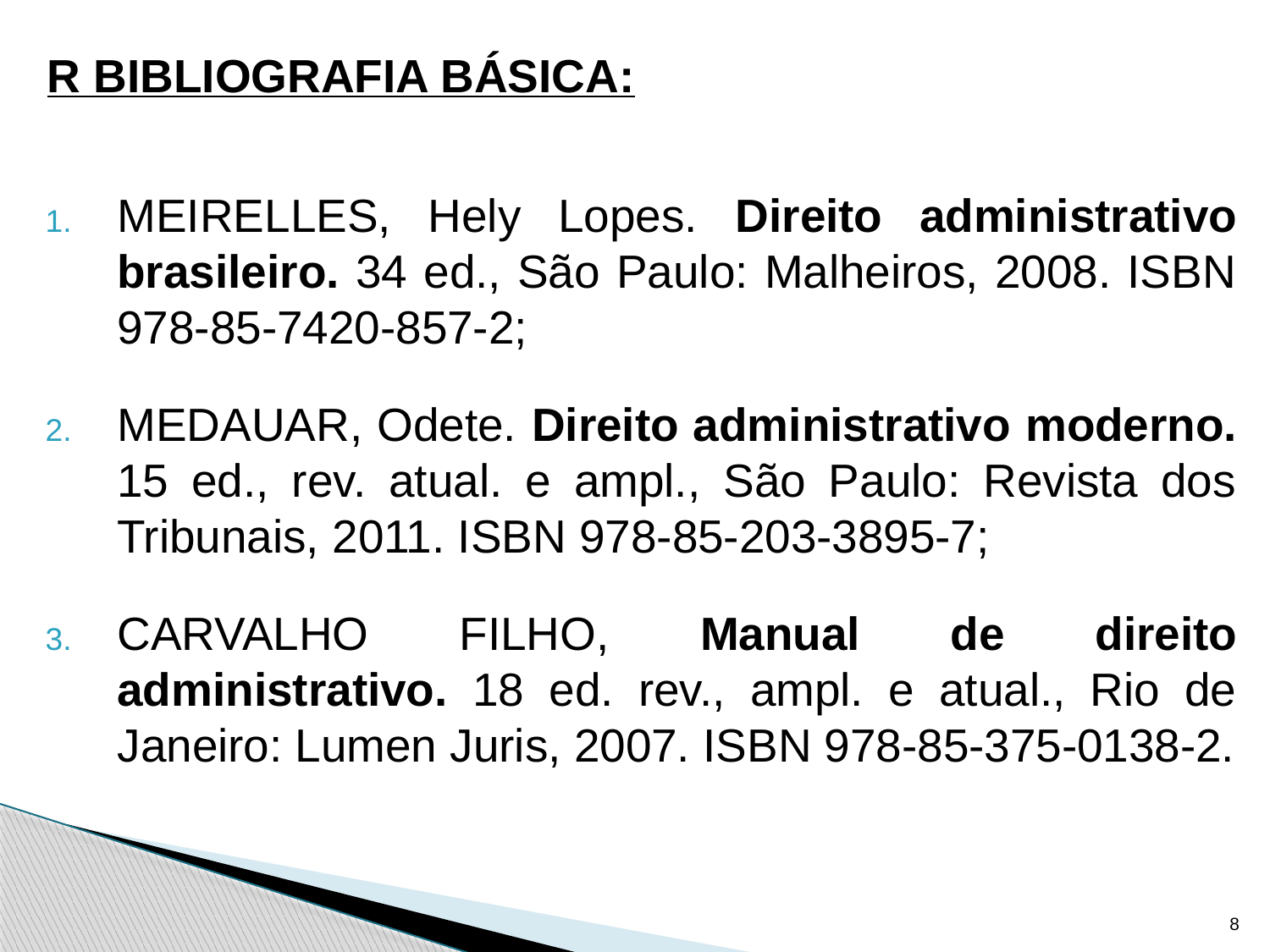

R BIBLIOGRAFIA BÁSICA:

MEIRELLES, Hely Lopes. Direito administrativo brasileiro. 34 ed., São Paulo: Malheiros, 2008. ISBN 978-85-7420-857-2;
MEDAUAR, Odete. Direito administrativo moderno. 15 ed., rev. atual. e ampl., São Paulo: Revista dos Tribunais, 2011. ISBN 978-85-203-3895-7;
CARVALHO FILHO, Manual de direito administrativo. 18 ed. rev., ampl. e atual., Rio de Janeiro: Lumen Juris, 2007. ISBN 978-85-375-0138-2.

8